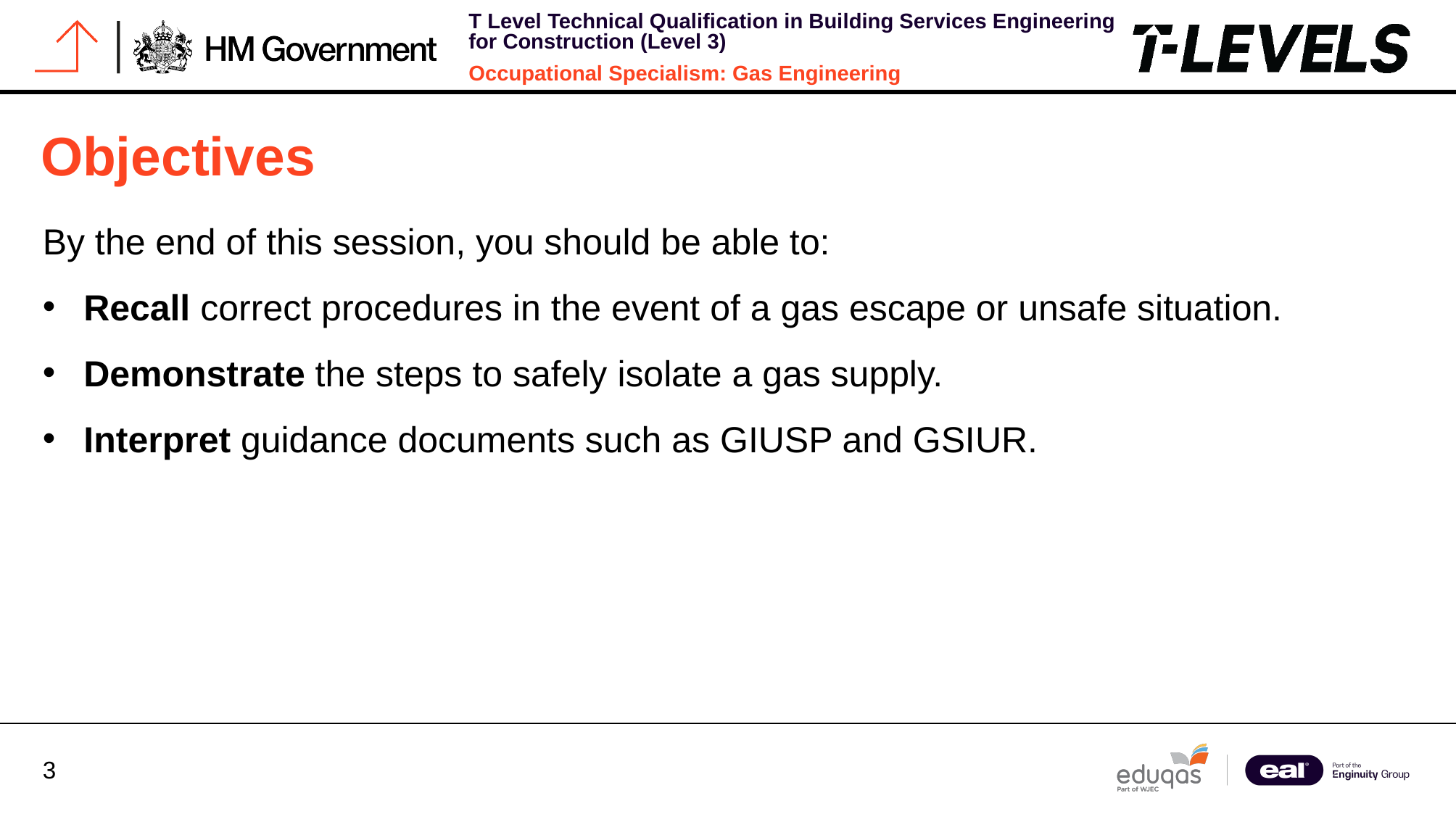

# Objectives
By the end of this session, you should be able to:
Recall correct procedures in the event of a gas escape or unsafe situation.
Demonstrate the steps to safely isolate a gas supply.
Interpret guidance documents such as GIUSP and GSIUR.